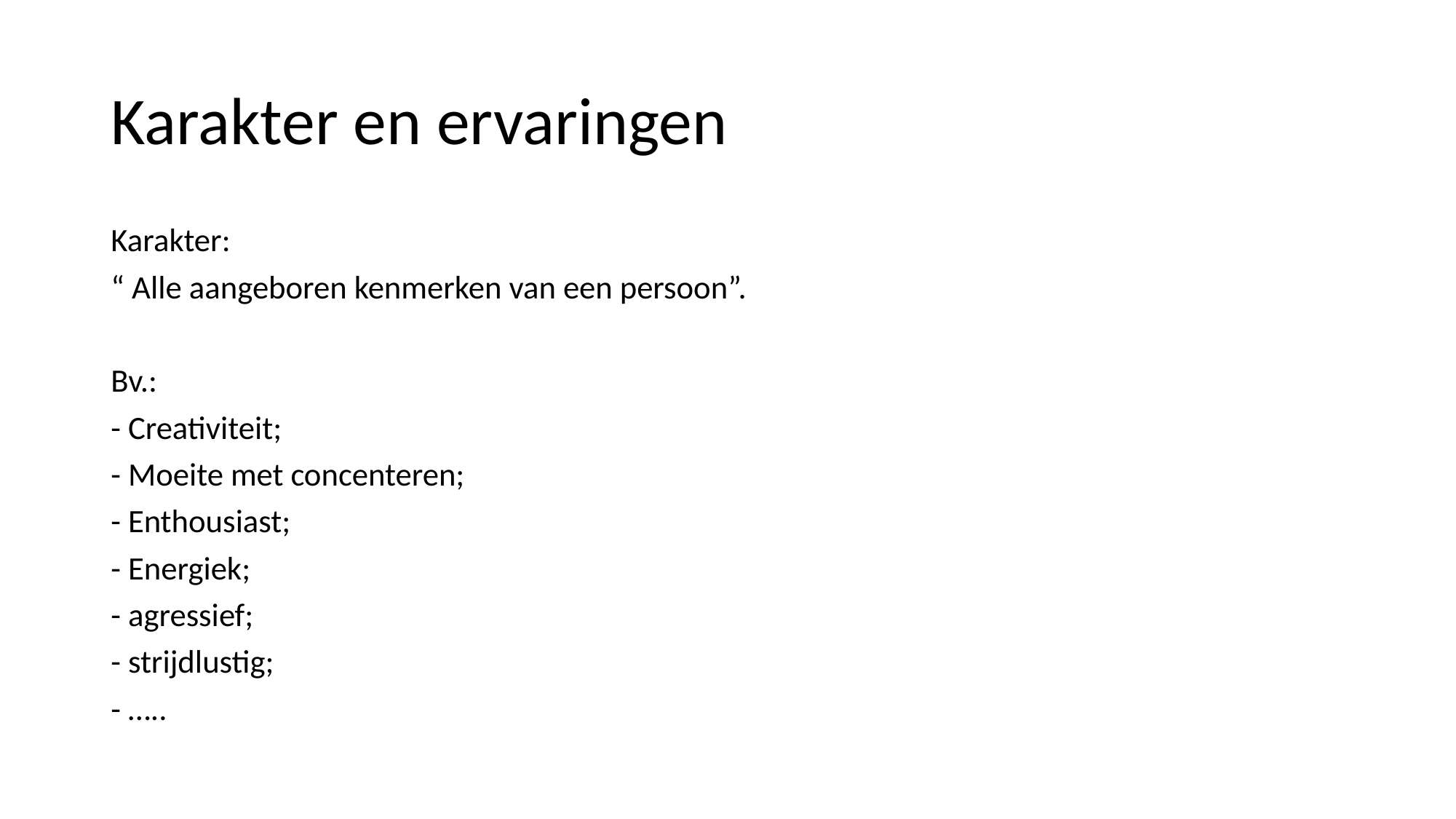

# Karakter en ervaringen
Karakter:
“ Alle aangeboren kenmerken van een persoon”.

Bv.:
- Creativiteit;
- Moeite met concenteren;
- Enthousiast;
- Energiek;
- agressief;
- strijdlustig;
- …..